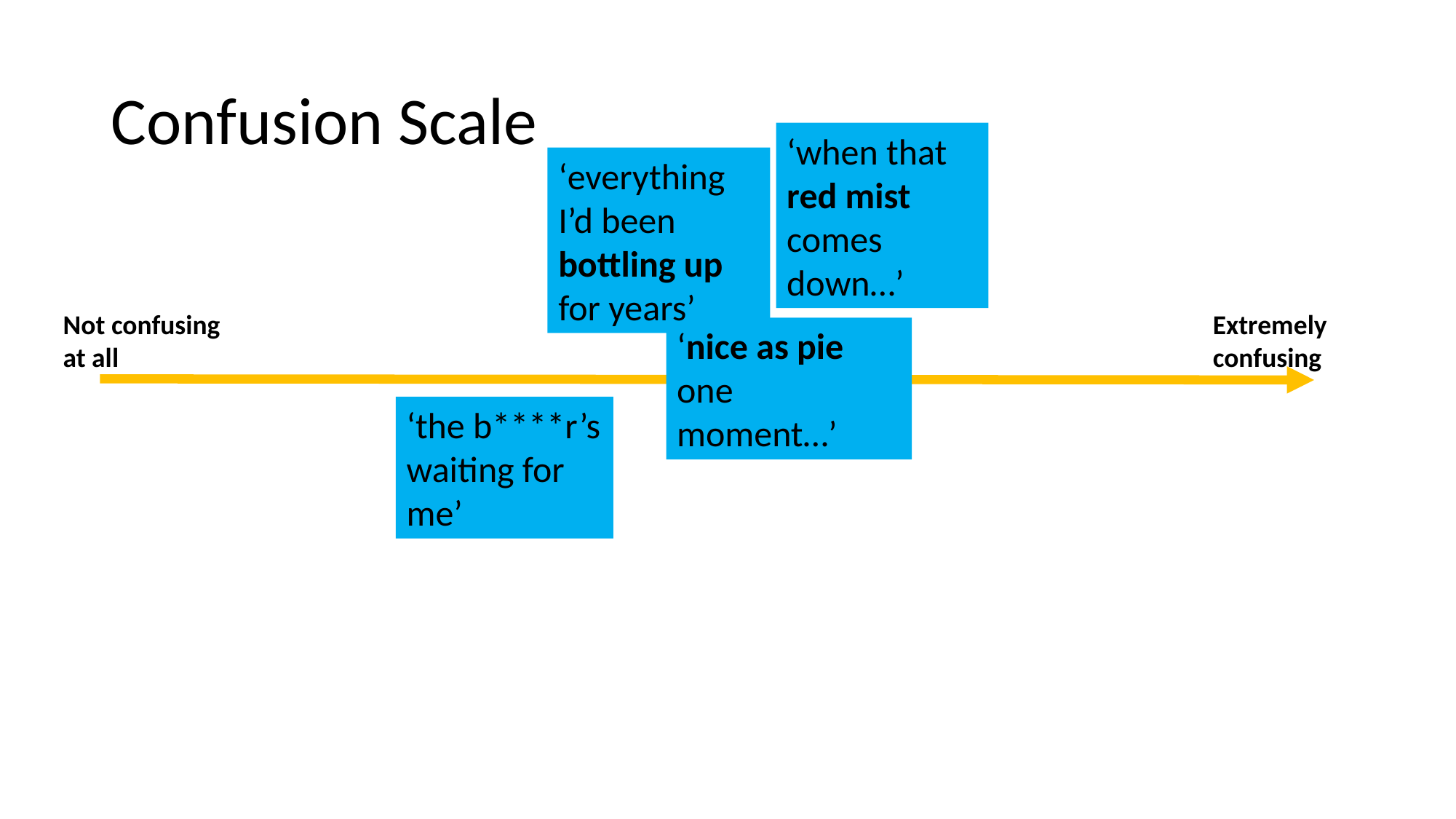

# Confusion Scale
‘when that red mist comes down…’
‘everything I’d been bottling up for years’
Extremely confusing
Not confusing at all
‘nice as pie one moment…’
‘the b****r’s waiting for me’